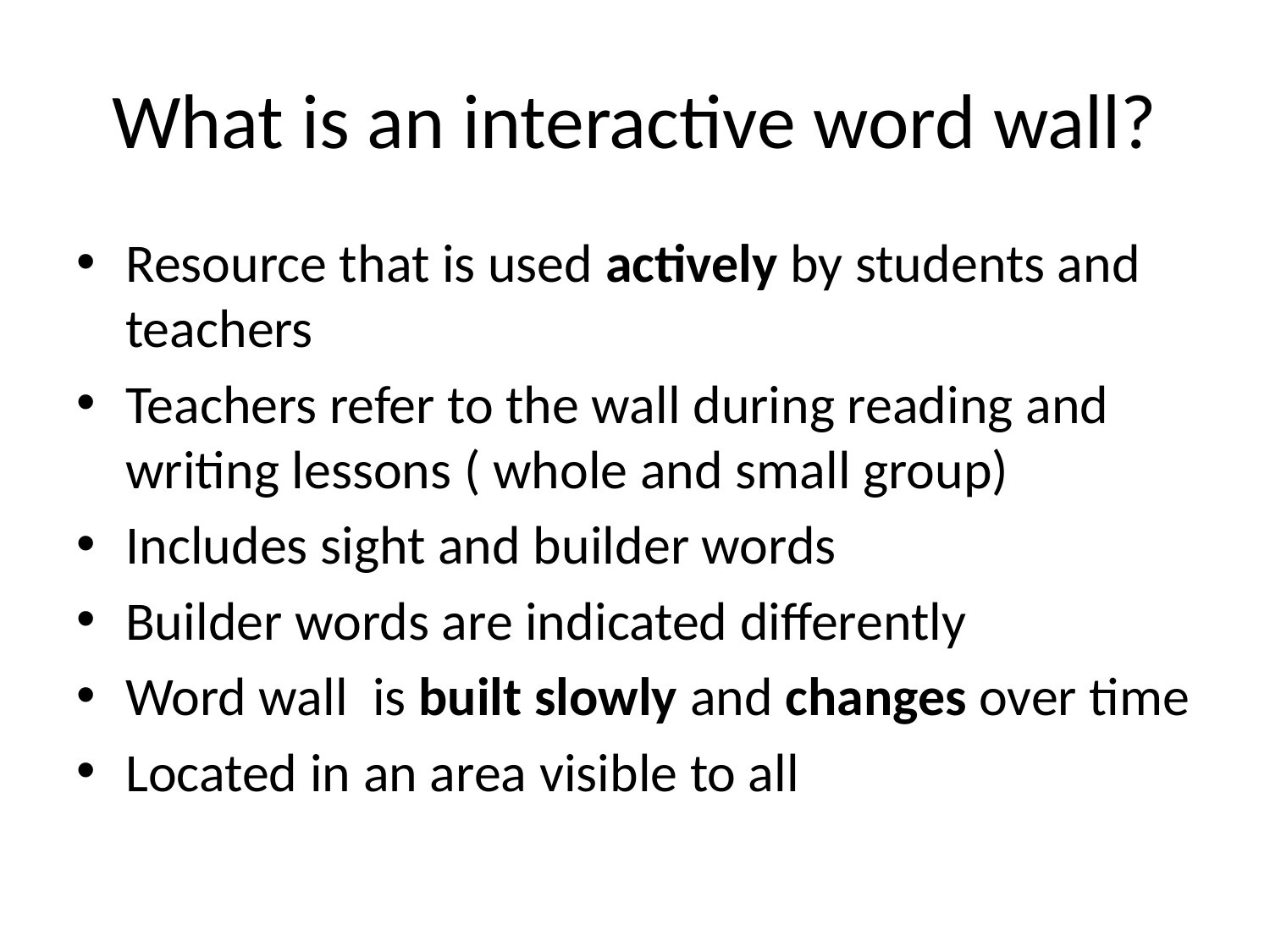

# What is an interactive word wall?
Resource that is used actively by students and teachers
Teachers refer to the wall during reading and writing lessons ( whole and small group)
Includes sight and builder words
Builder words are indicated differently
Word wall  is built slowly and changes over time
Located in an area visible to all